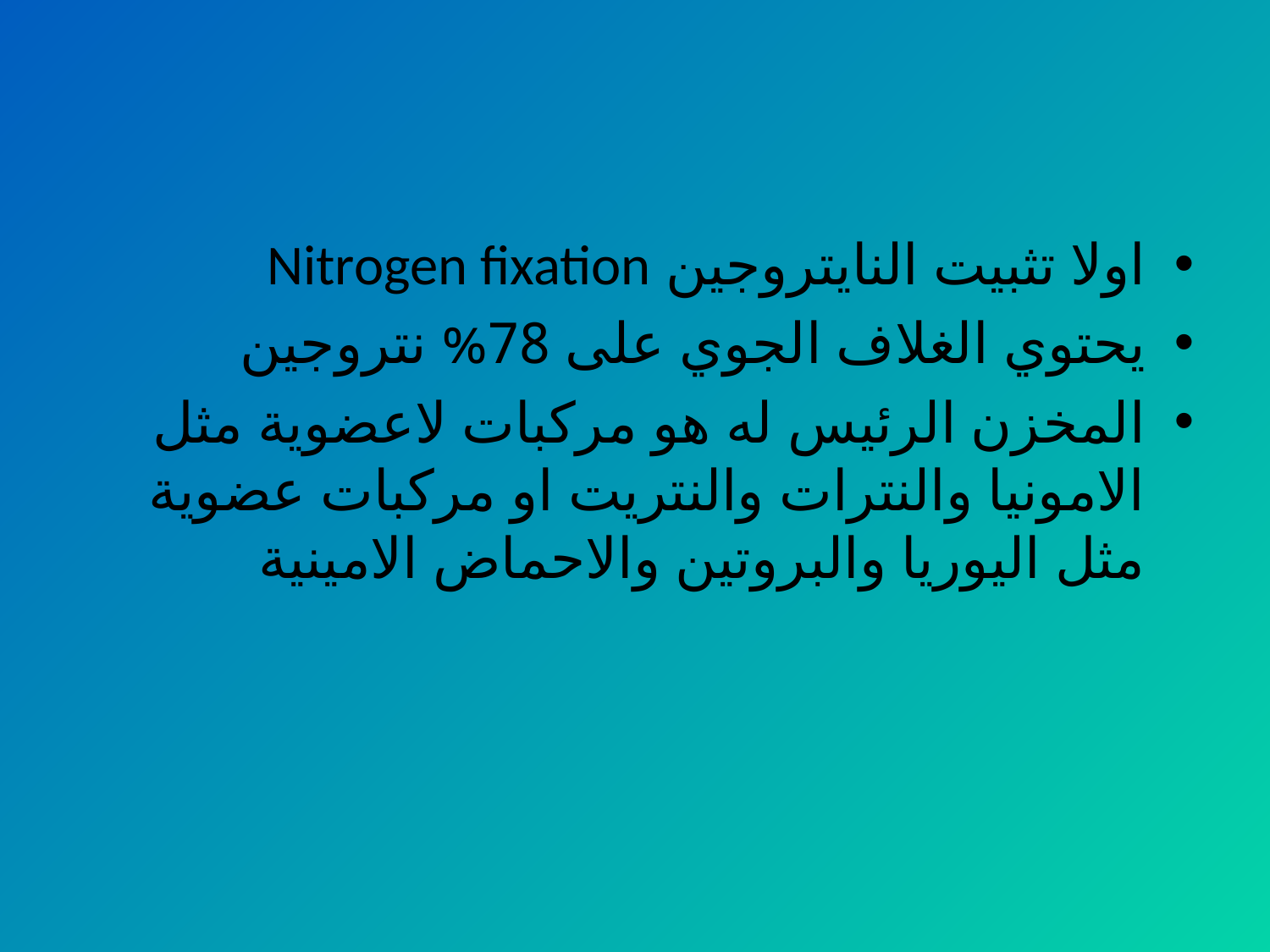

#
اولا تثبيت النايتروجين Nitrogen fixation
يحتوي الغلاف الجوي على 78% نتروجين
المخزن الرئيس له هو مركبات لاعضوية مثل الامونيا والنترات والنتريت او مركبات عضوية مثل اليوريا والبروتين والاحماض الامينية